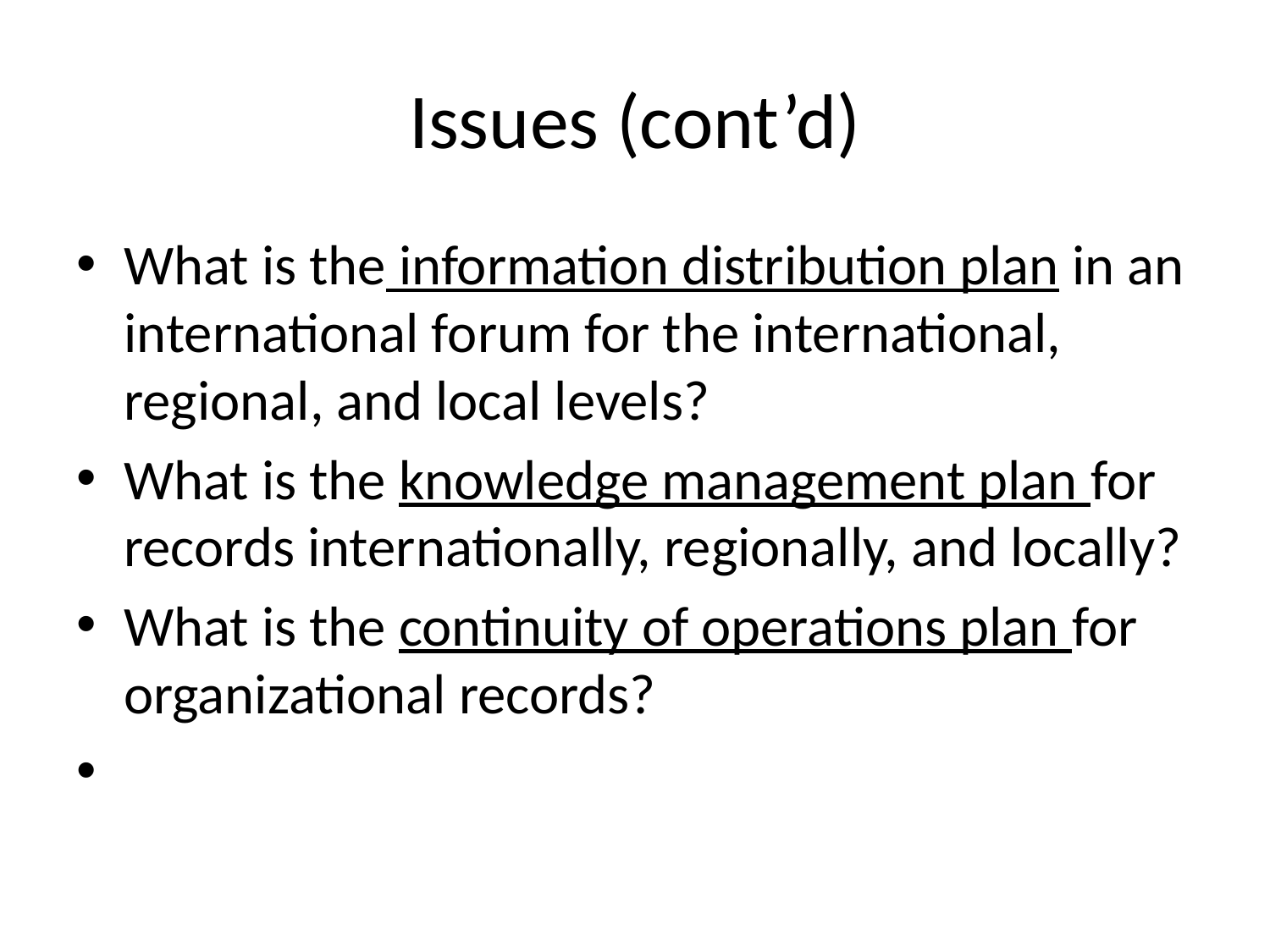

# Issues (cont’d)
What is the information distribution plan in an international forum for the international, regional, and local levels?
What is the knowledge management plan for records internationally, regionally, and locally?
What is the continuity of operations plan for organizational records?